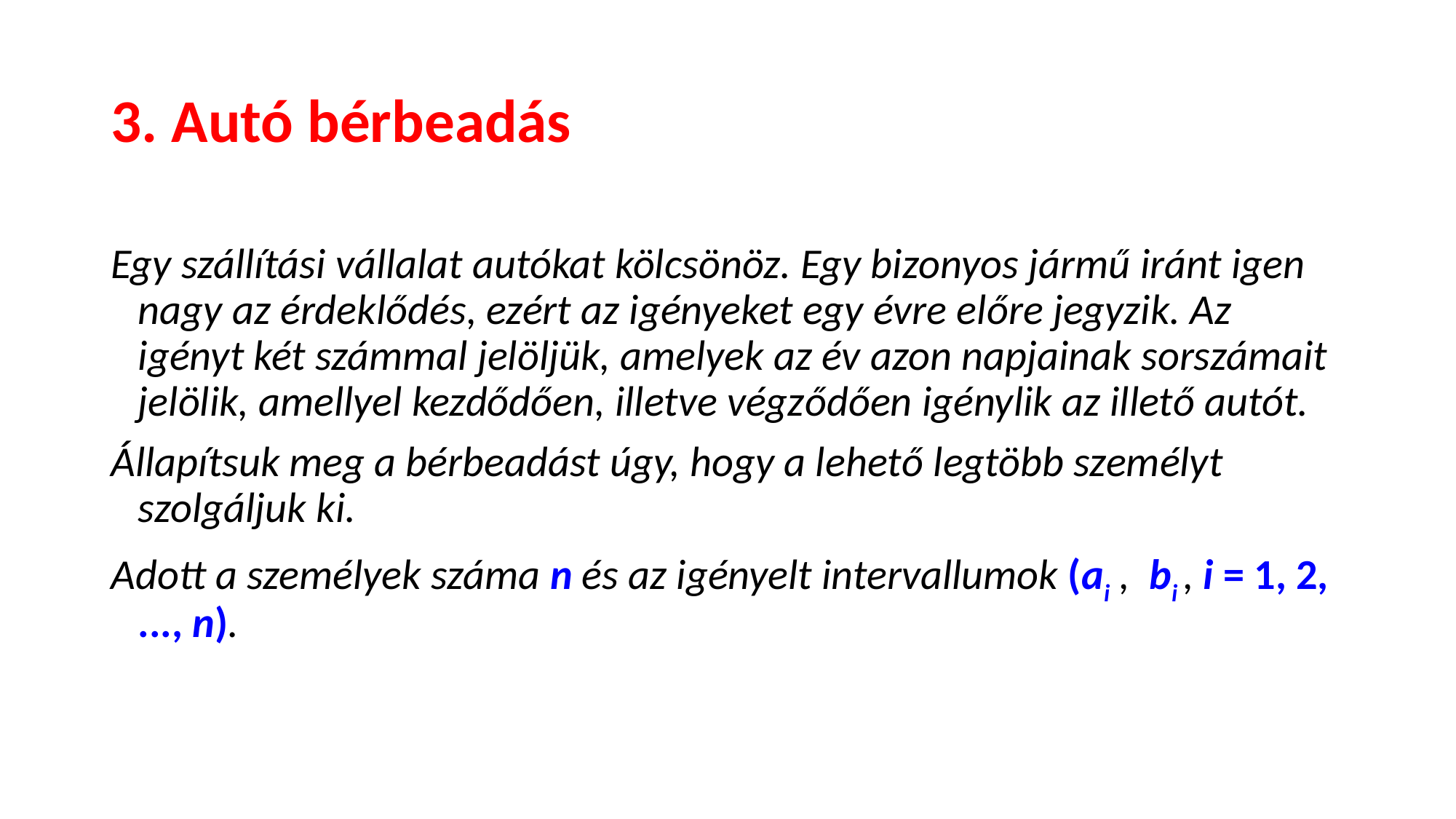

# 3. Autó bérbeadás
Egy szállítási vállalat autókat kölcsönöz. Egy bizonyos jármű iránt igen nagy az érdeklődés, ezért az igényeket egy évre előre jegyzik. Az igényt két számmal jelöljük, amelyek az év azon napjainak sorszámait jelölik, amellyel kezdődően, illetve végződően igénylik az illető autót.
Állapítsuk meg a bérbeadást úgy, hogy a lehető legtöbb személyt szolgáljuk ki.
Adott a személyek száma n és az igényelt intervallumok (ai ,  bi , i = 1, 2, ..., n).